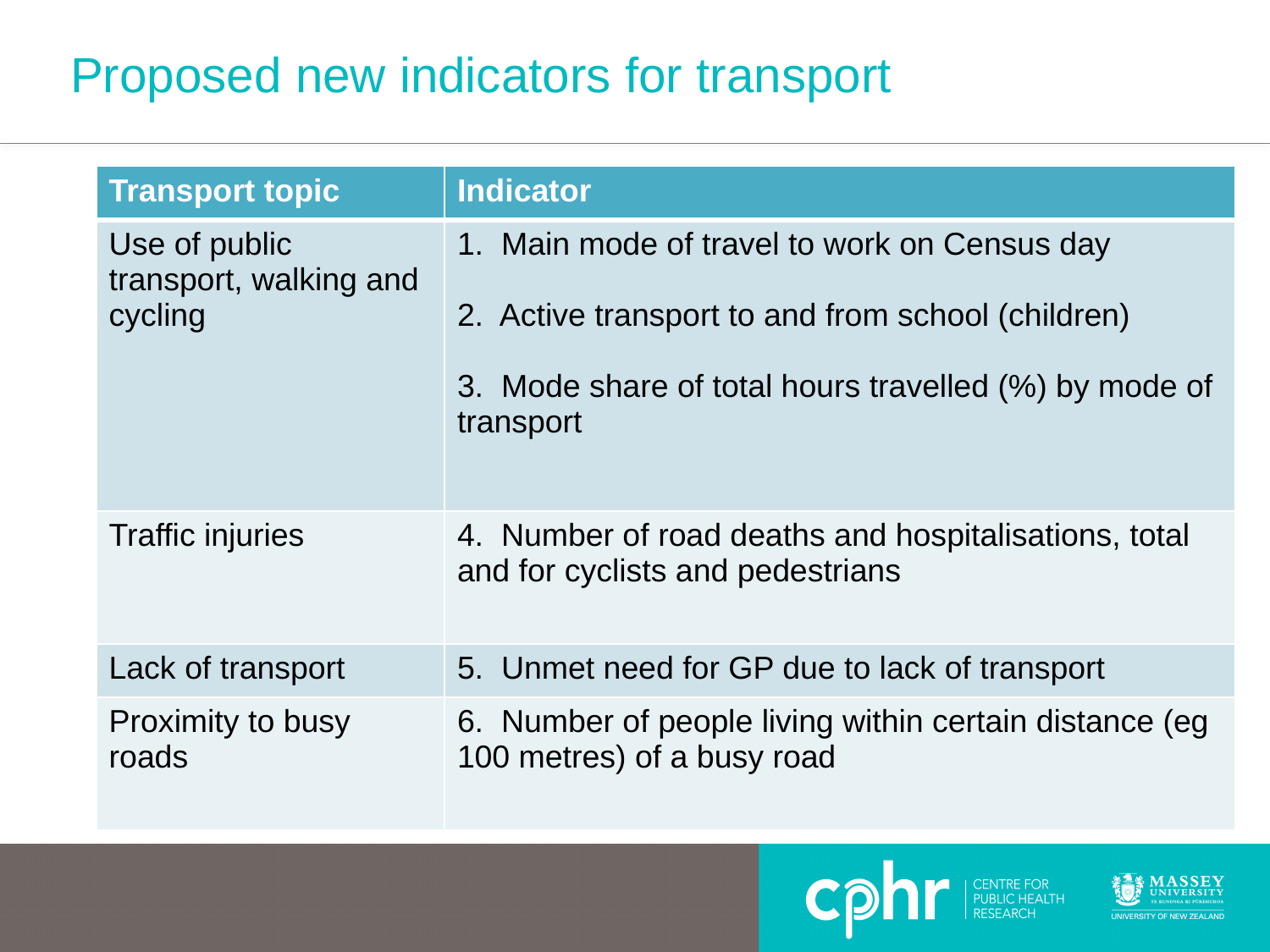

# Proposed new indicators for transport

| Transport topic | Indicator |
| --- | --- |
| Use of public transport, walking and cycling | 1. Main mode of travel to work on Census day 2. Active transport to and from school (children) 3. Mode share of total hours travelled (%) by mode of transport |
| Traffic injuries | 4. Number of road deaths and hospitalisations, total and for cyclists and pedestrians |
| Lack of transport | 5. Unmet need for GP due to lack of transport |
| Proximity to busy roads | 6. Number of people living within certain distance (eg 100 metres) of a busy road |